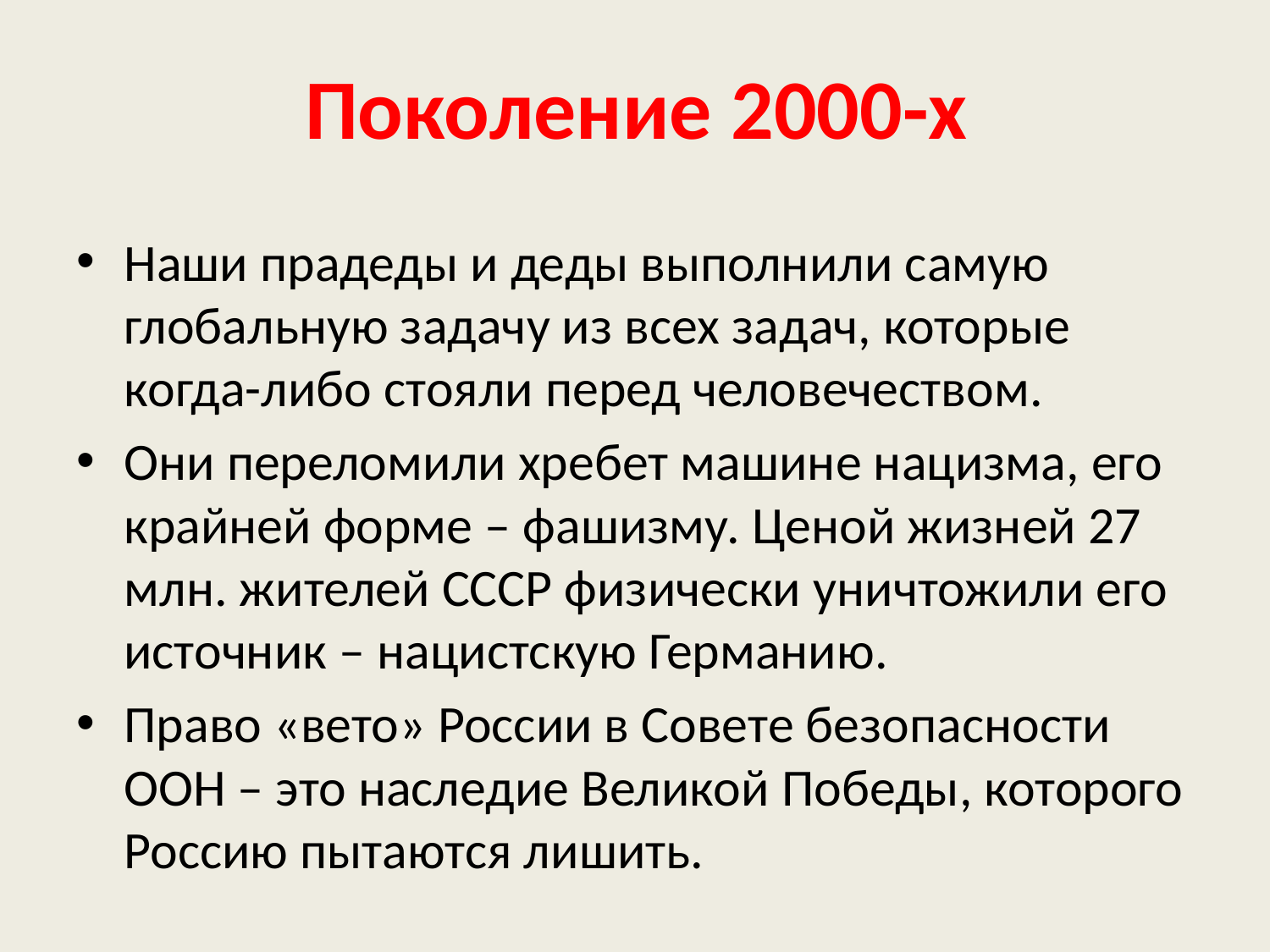

# Поколение 2000-х
Наши прадеды и деды выполнили самую глобальную задачу из всех задач, которые когда-либо стояли перед человечеством.
Они переломили хребет машине нацизма, его крайней форме – фашизму. Ценой жизней 27 млн. жителей СССР физически уничтожили его источник – нацистскую Германию.
Право «вето» России в Совете безопасности ООН – это наследие Великой Победы, которого Россию пытаются лишить.